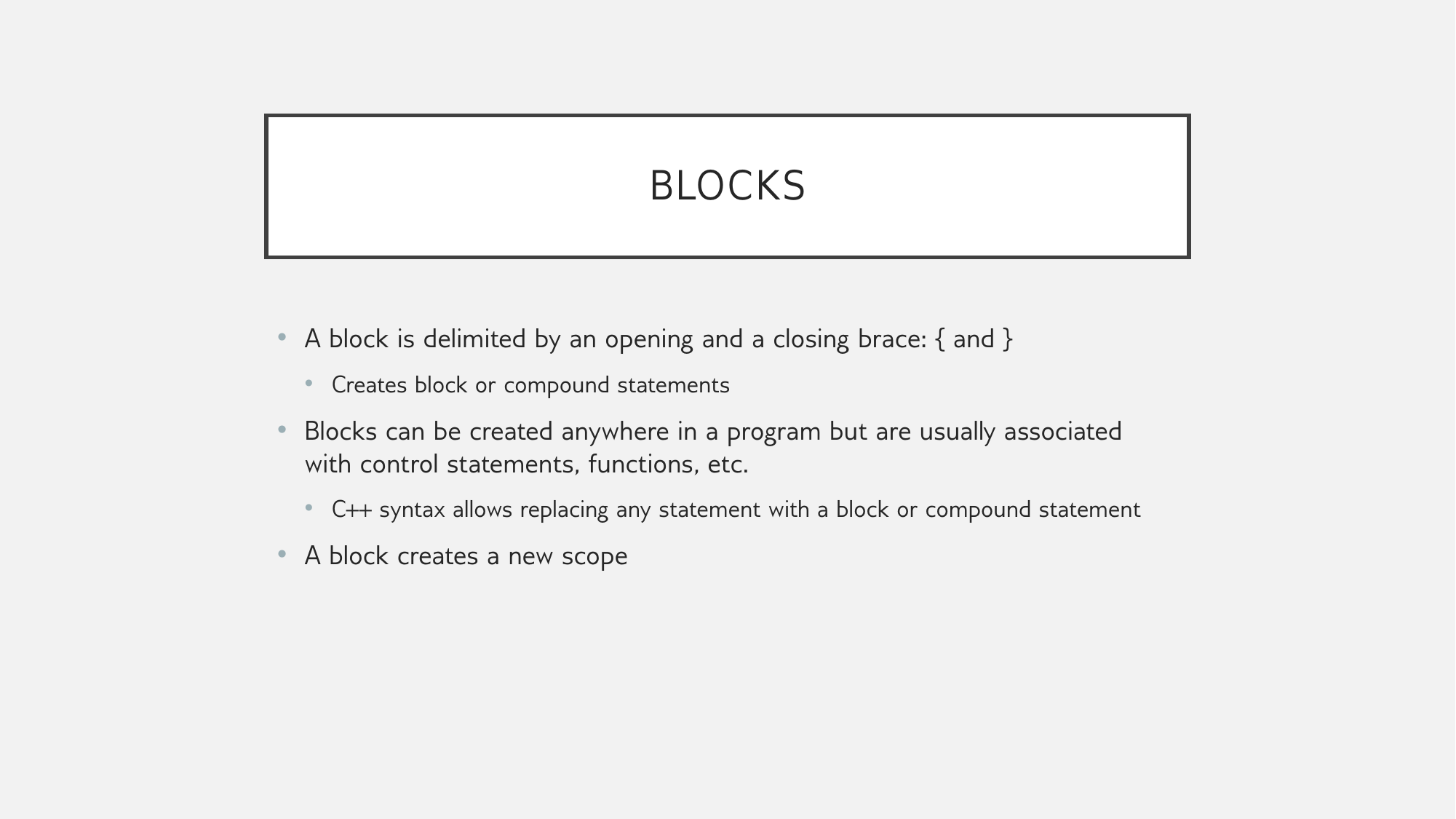

# Blocks
A block is delimited by an opening and a closing brace: { and }
Creates block or compound statements
Blocks can be created anywhere in a program but are usually associated with control statements, functions, etc.
C++ syntax allows replacing any statement with a block or compound statement
A block creates a new scope